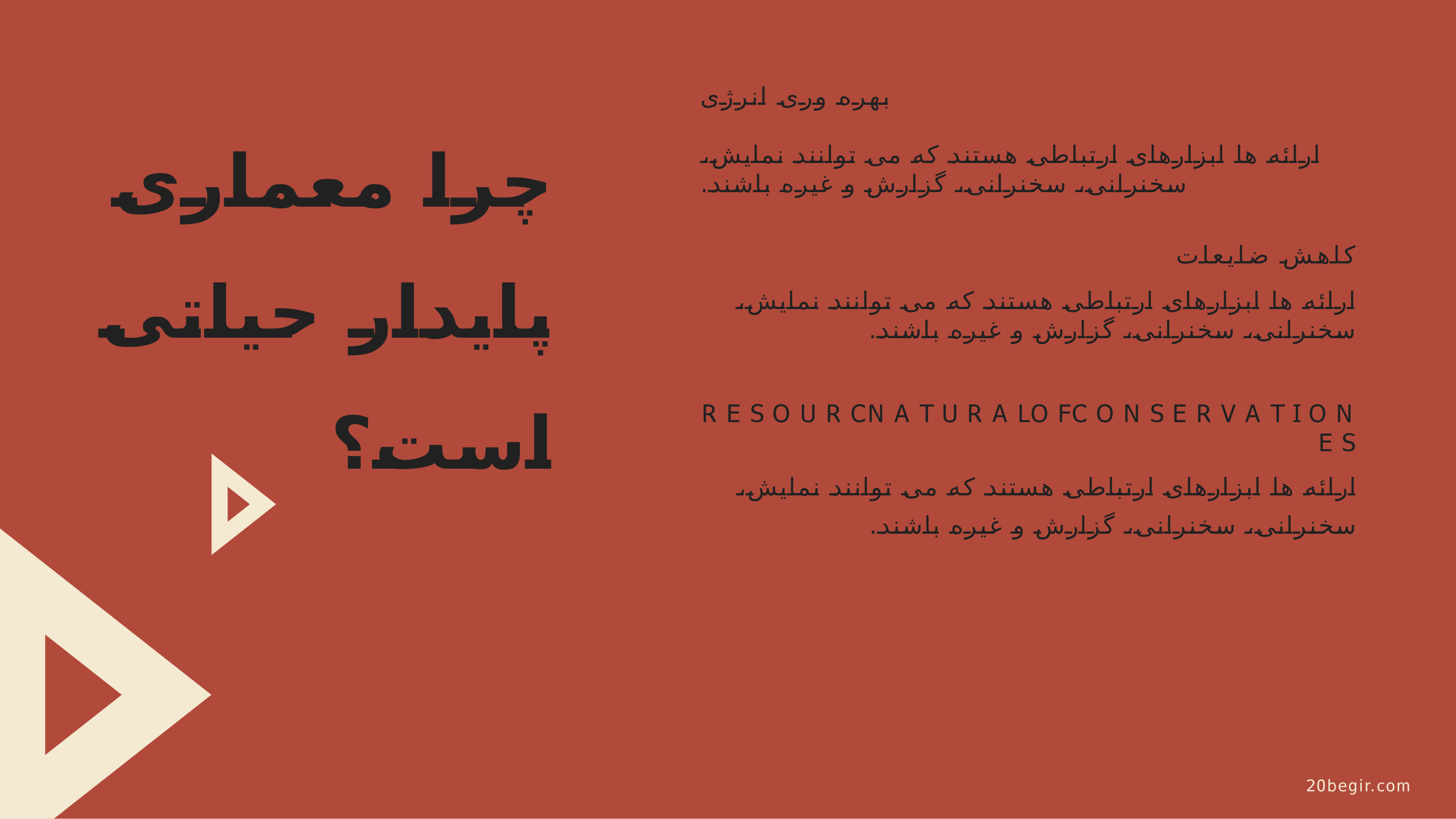

# بهره وری انرژی ارائه ها ابزارهای ارتباطی هستند که می توانند نمایش، سخنرانی، سخنرانی، گزارش و غیره باشند.
چرا معماری پایدار حیاتی است؟
کاهش ضایعات
ارائه ها ابزارهای ارتباطی هستند که می توانند نمایش، سخنرانی، سخنرانی، گزارش و غیره باشند.
C O N S E R V A T I O N	O F	N A T U R A L	R E S O U R C E S
ارائه ها ابزارهای ارتباطی هستند که می توانند نمایش، سخنرانی، سخنرانی، گزارش و غیره باشند.

20begir.com